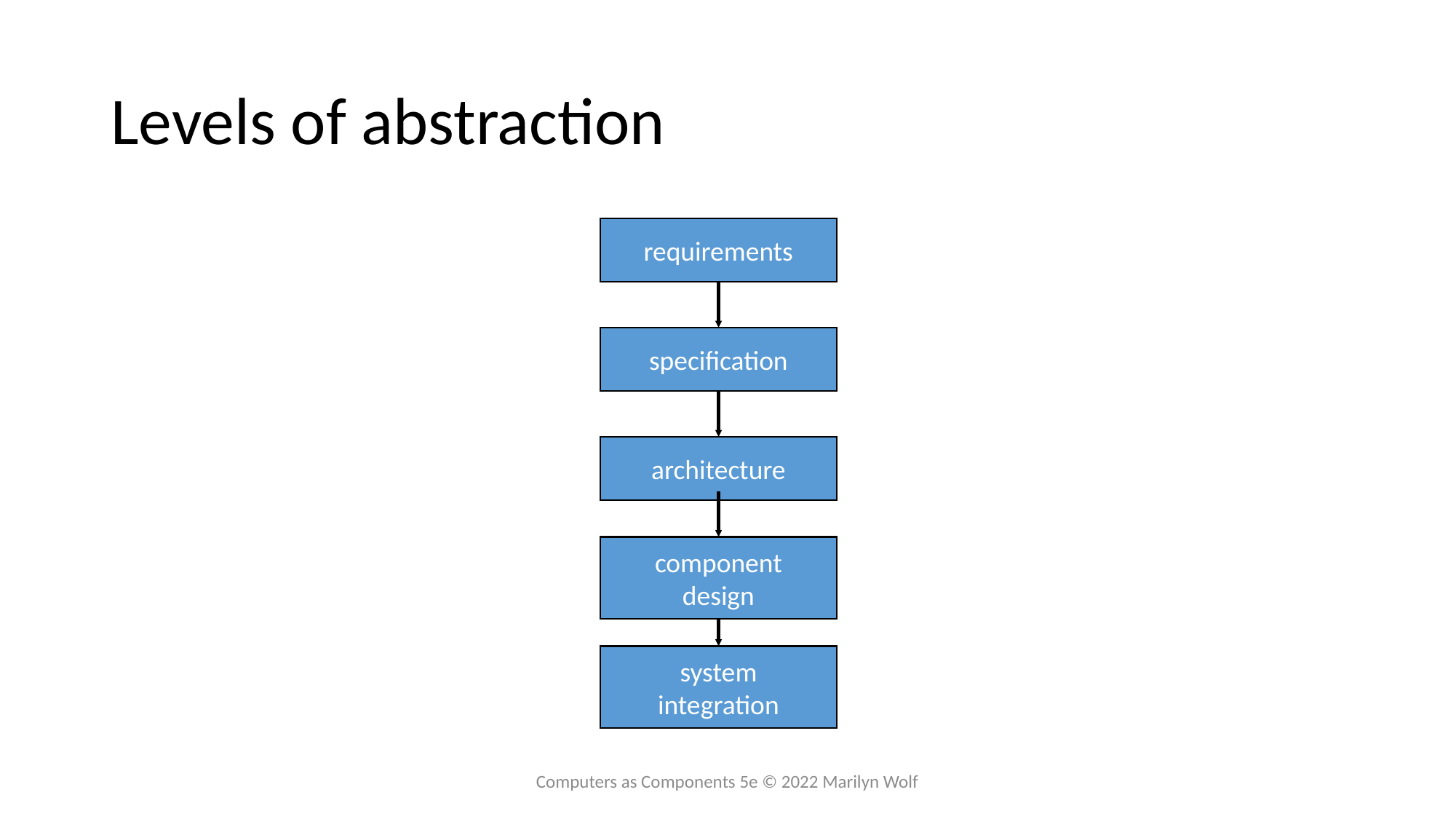

# Levels of abstraction
requirements

specification

architecture

component
design

system
integration
Computers as Components 5e © 2022 Marilyn Wolf